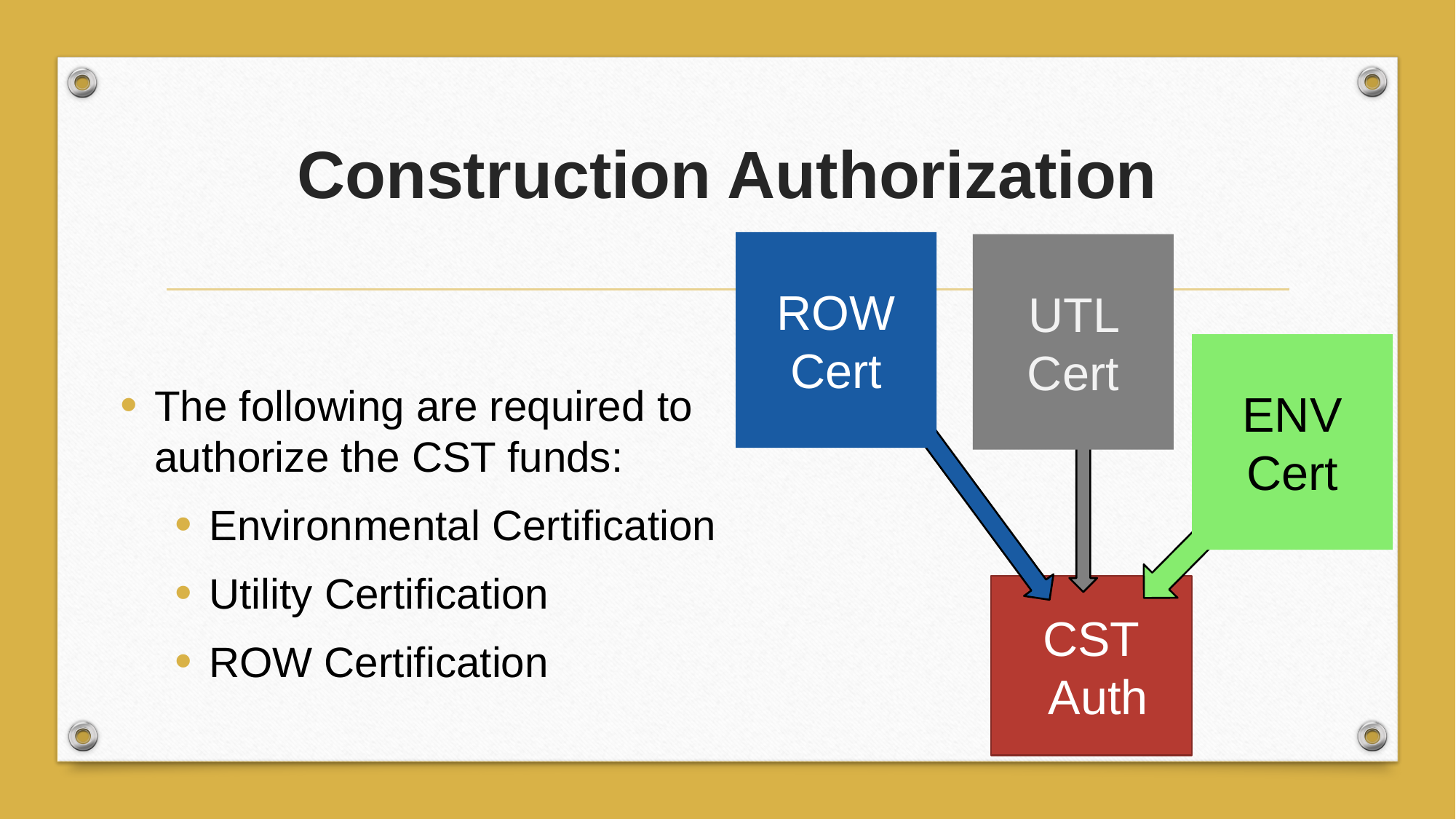

# Construction Authorization
ROW Cert
UTL Cert
ENV Cert
The following are required to authorize the CST funds:
Environmental Certification
Utility Certification
ROW Certification

CST
 Auth